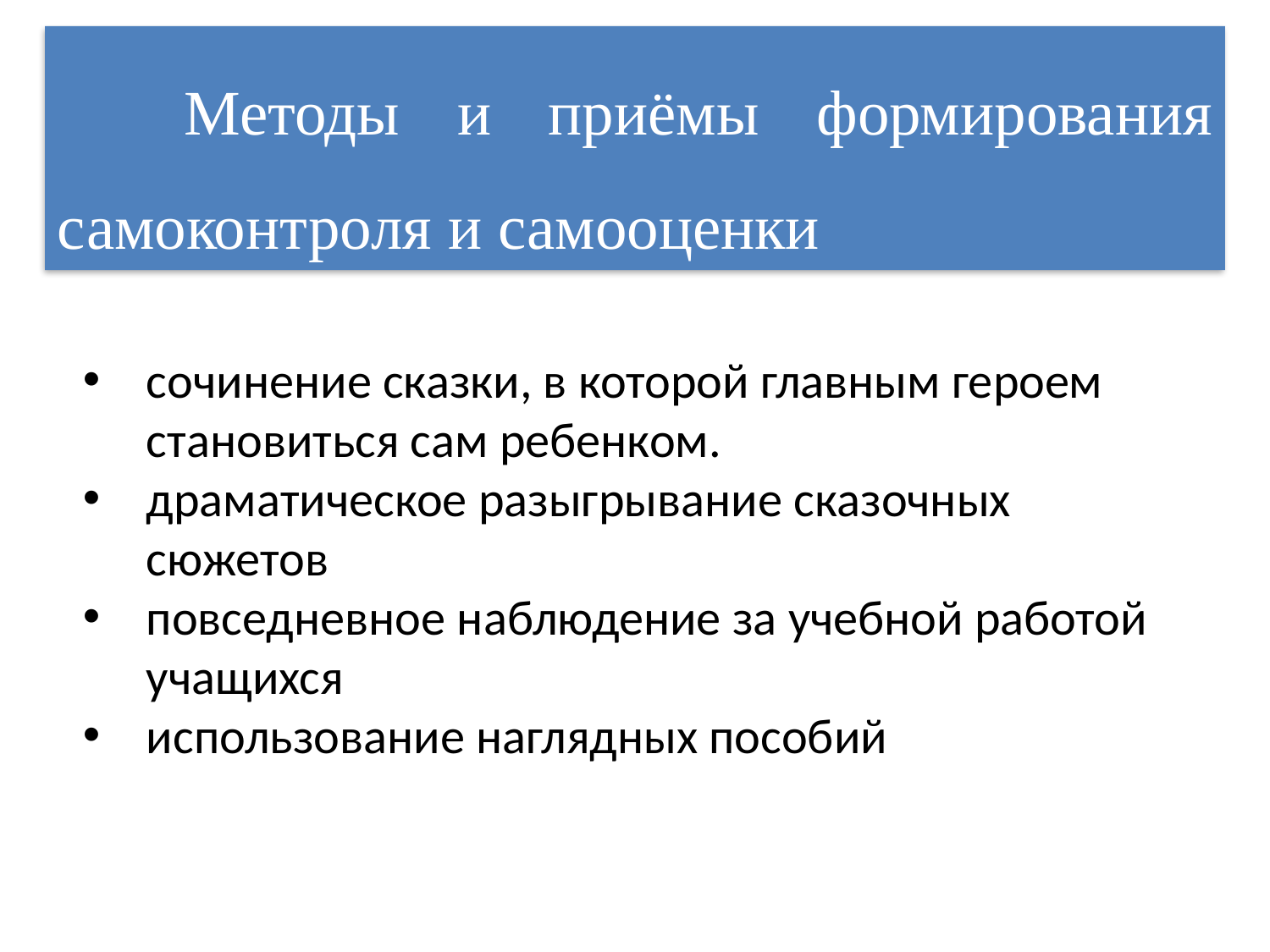

Методы и приёмы формирования самоконтроля и самооценки
сочинение сказки, в которой главным героем становиться сам ребенком.
драматическое разыгрывание сказочных сюжетов
повседневное наблюдение за учебной работой учащихся
использование наглядных пособий